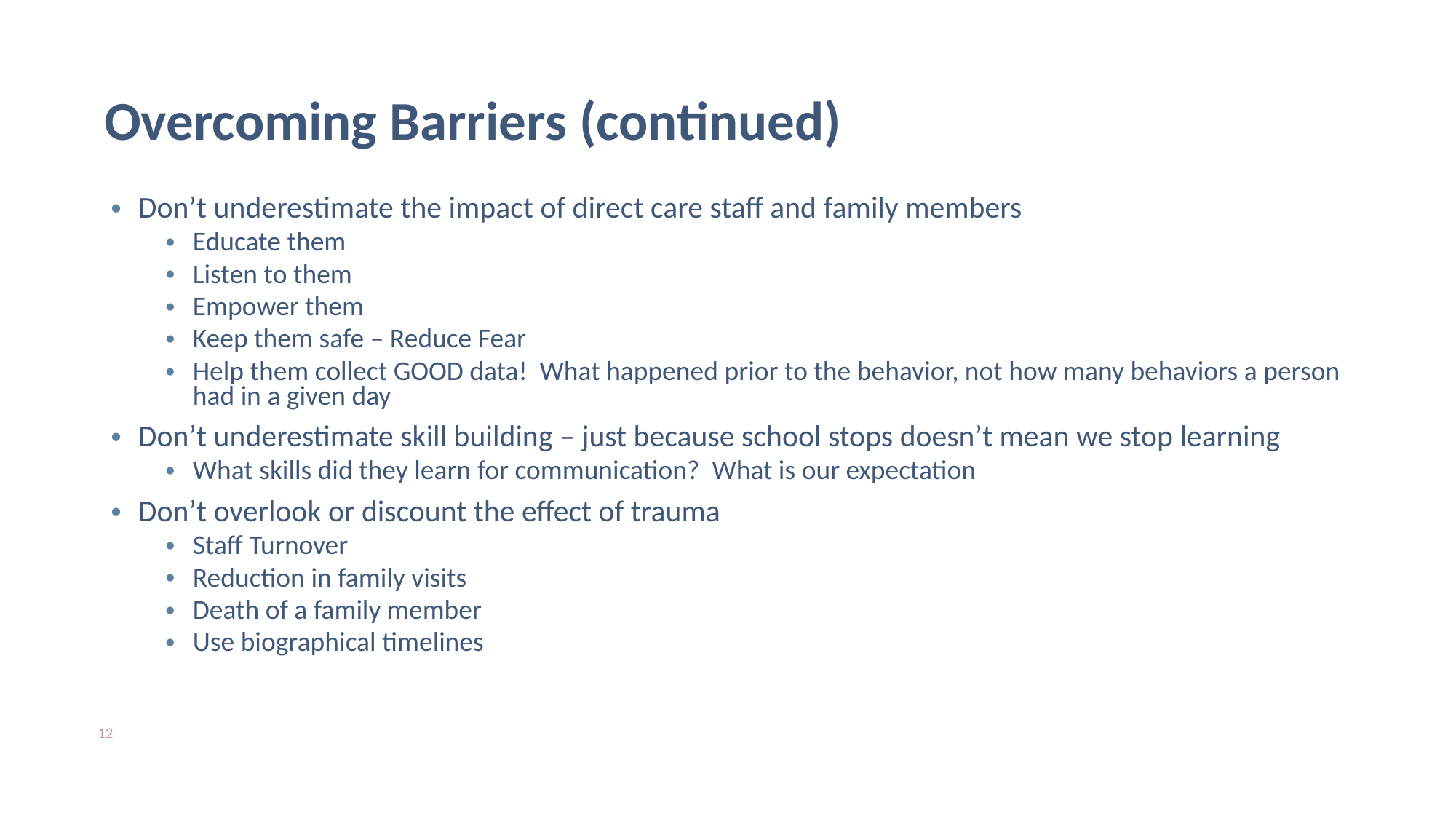

# Overcoming Barriers (continued)
Don’t underestimate the impact of direct care staff and family members
Educate them
Listen to them
Empower them
Keep them safe – Reduce Fear
Help them collect GOOD data!  What happened prior to the behavior, not how many behaviors a person had in a given day
Don’t underestimate skill building – just because school stops doesn’t mean we stop learning
What skills did they learn for communication?  What is our expectation
Don’t overlook or discount the effect of trauma
Staff Turnover
Reduction in family visits
Death of a family member
Use biographical timelines

12